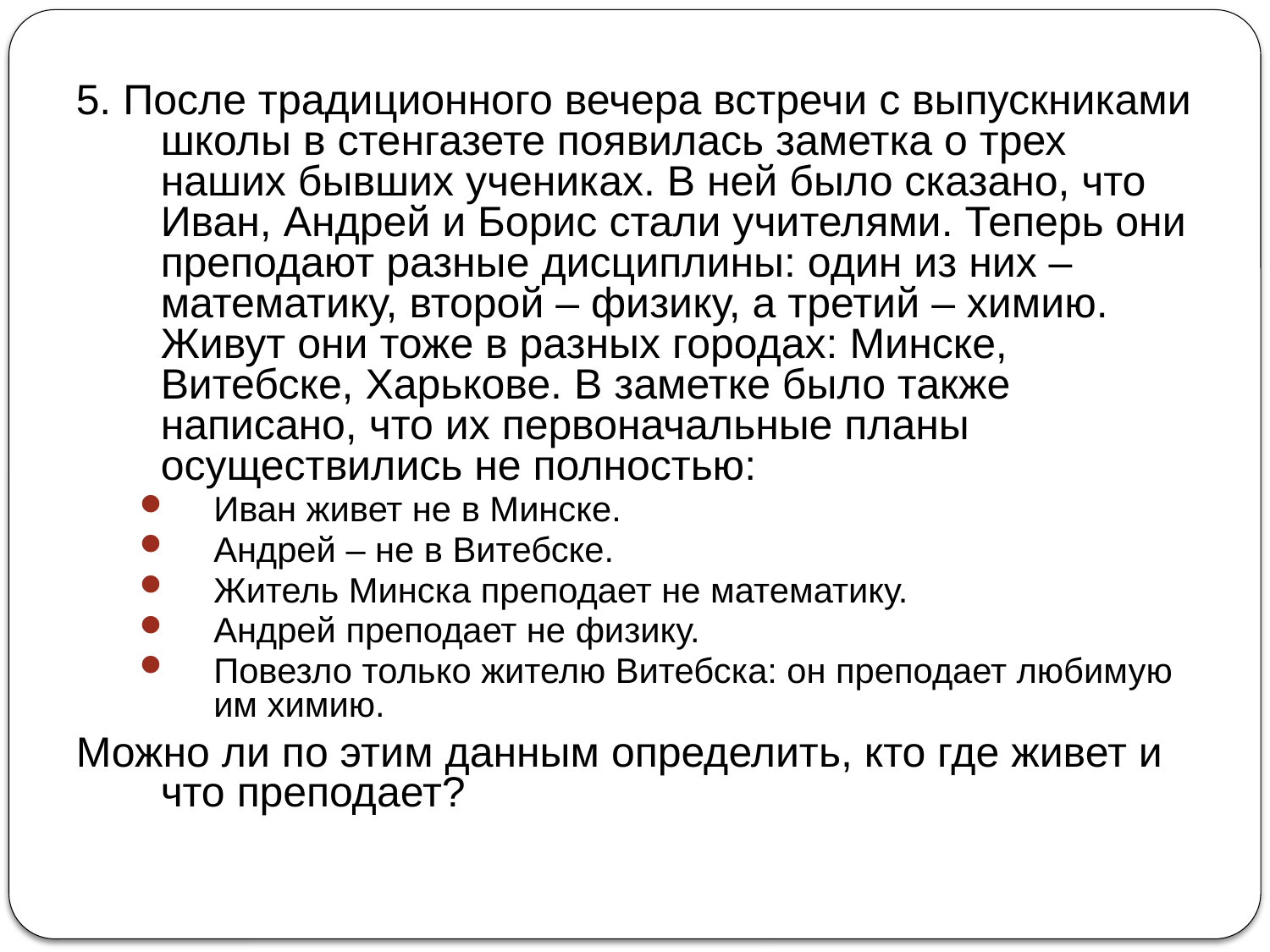

5. После традиционного вечера встречи с выпускниками школы в стенгазете появилась заметка о трех наших бывших учениках. В ней было сказано, что Иван, Андрей и Борис стали учителями. Теперь они преподают разные дисциплины: один из них – математику, второй – физику, а третий – химию. Живут они тоже в разных городах: Минске, Витебске, Харькове. В заметке было также написано, что их первоначальные планы осуществились не полностью:
Иван живет не в Минске.
Андрей – не в Витебске.
Житель Минска преподает не математику.
Андрей преподает не физику.
Повезло только жителю Витебска: он преподает любимую им химию.
Можно ли по этим данным определить, кто где живет и что преподает?